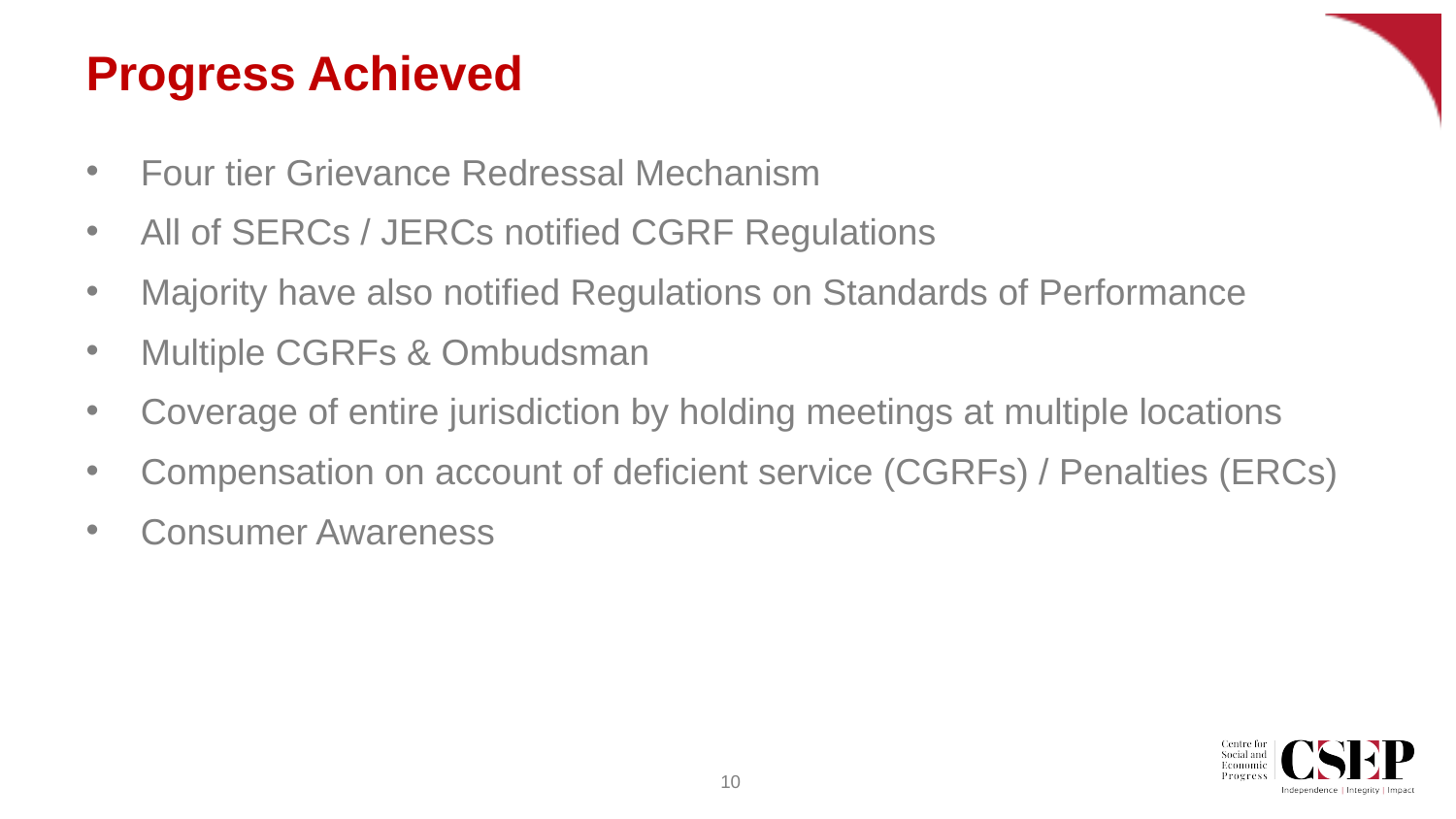

# Progress Achieved
Four tier Grievance Redressal Mechanism
All of SERCs / JERCs notified CGRF Regulations
Majority have also notified Regulations on Standards of Performance
Multiple CGRFs & Ombudsman
Coverage of entire jurisdiction by holding meetings at multiple locations
Compensation on account of deficient service (CGRFs) / Penalties (ERCs)
Consumer Awareness